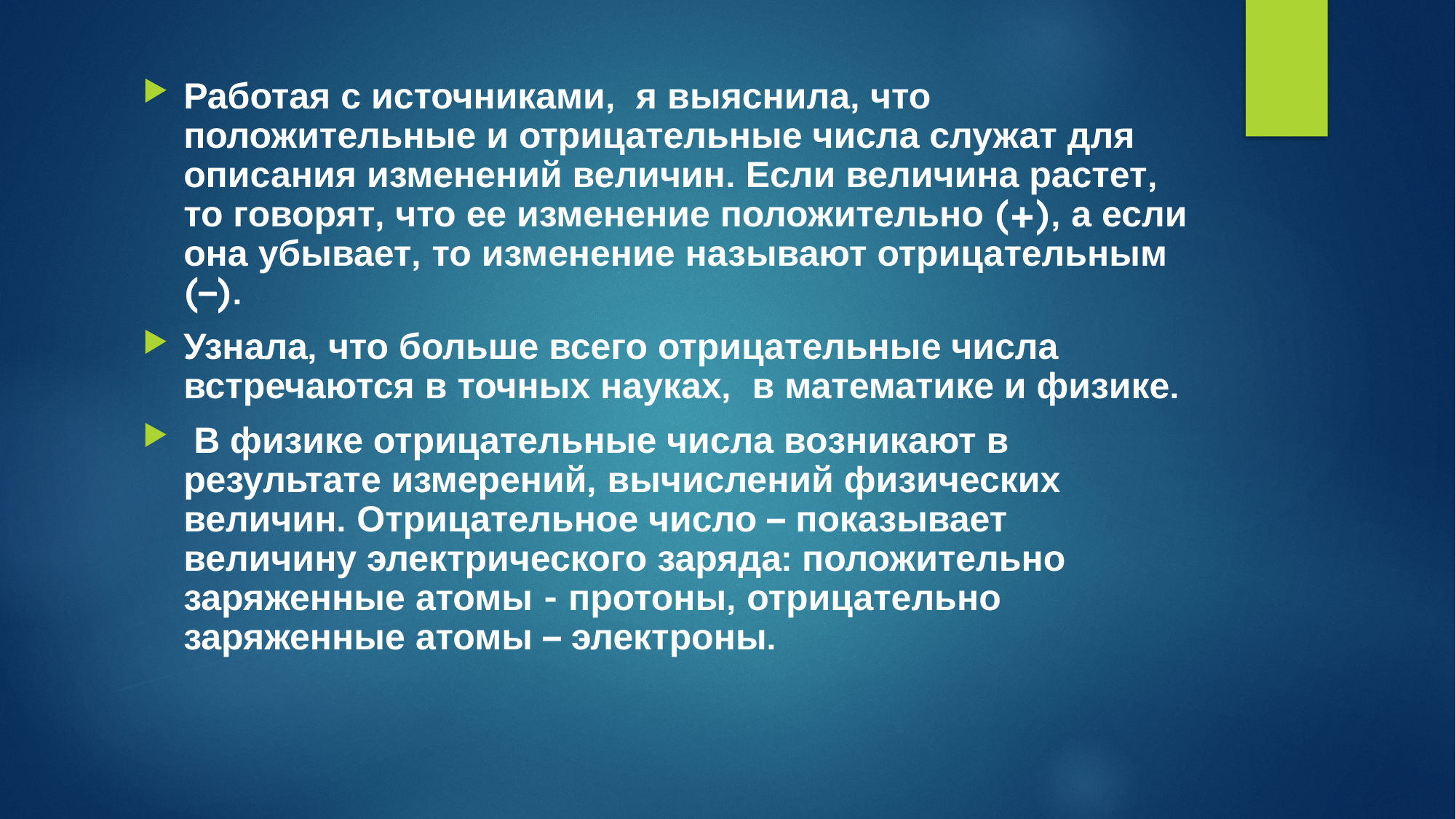

Работая с источниками,  я выяснила, что положительные и отрицательные числа служат для описания изменений величин. Если величина растет, то говорят, что ее изменение положительно (+), а если она убывает, то изменение называют отрицательным (–).
Узнала, что больше всего отрицательные числа встречаются в точных науках,  в математике и физике.
 В физике отрицательные числа возникают в результате измерений, вычислений физических величин. Отрицательное число – показывает величину электрического заряда: положительно заряженные атомы - протоны, отрицательно заряженные атомы – электроны.